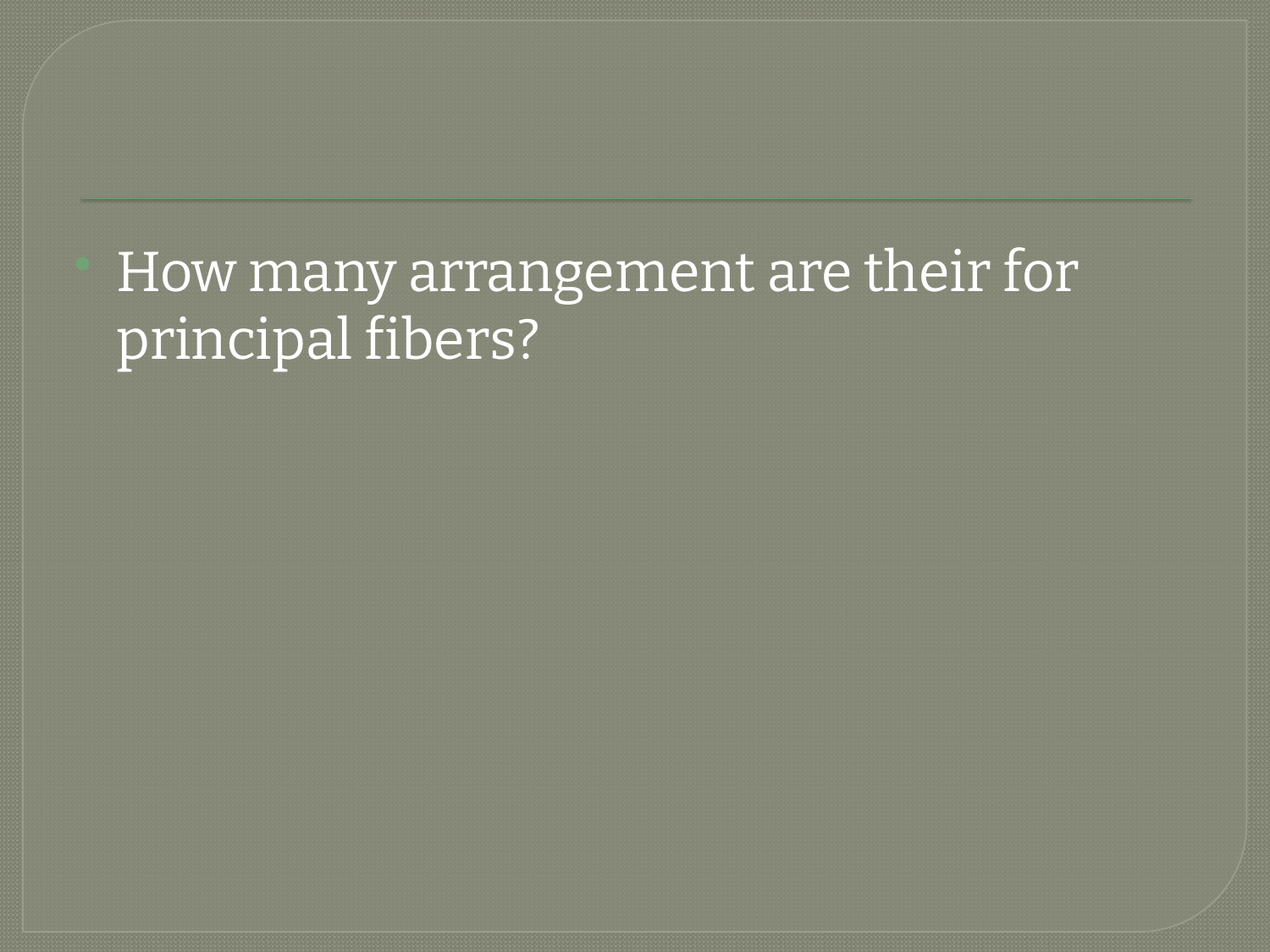

#
How many arrangement are their for principal fibers?